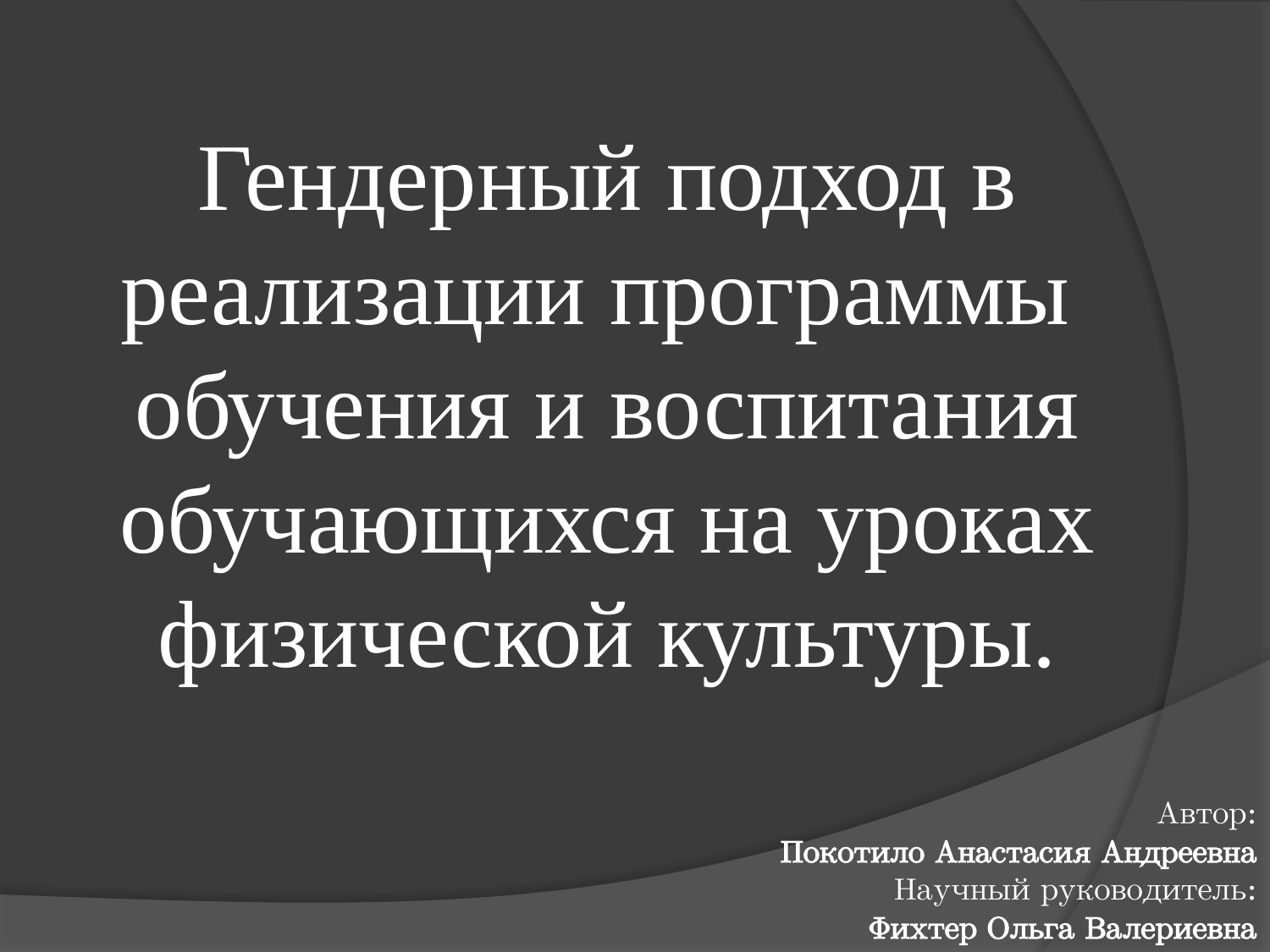

Гендерный подход в реализации программы  обучения и воспитания обучающихся на уроках физической культуры.
Автор:
Покотило Анастасия Андреевна
Научный руководитель:
Фихтер Ольга Валериевна